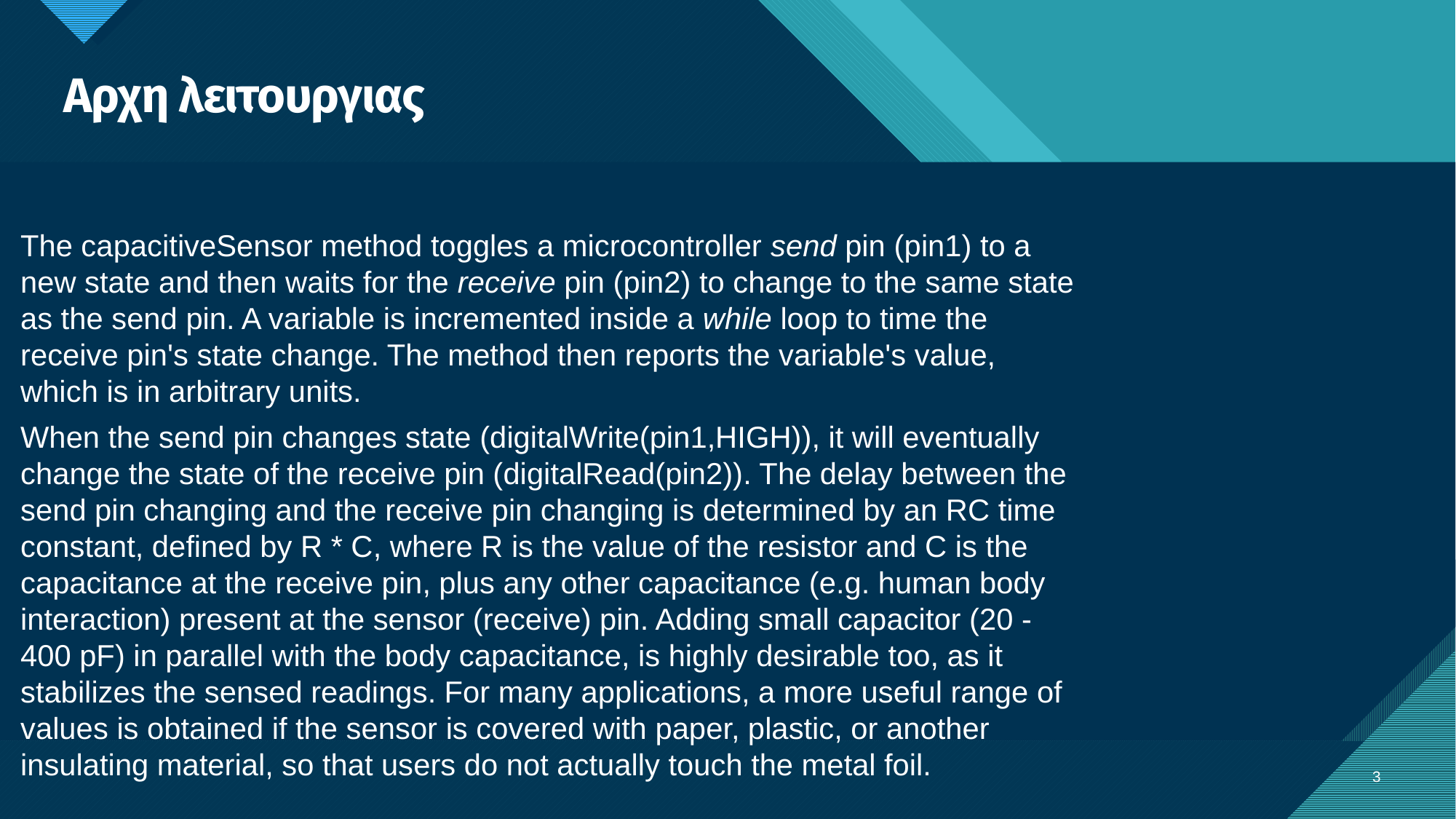

# Αρχη λειτουργιας
The capacitiveSensor method toggles a microcontroller send pin (pin1) to a new state and then waits for the receive pin (pin2) to change to the same state as the send pin. A variable is incremented inside a while loop to time the receive pin's state change. The method then reports the variable's value, which is in arbitrary units.
When the send pin changes state (digitalWrite(pin1,HIGH)), it will eventually change the state of the receive pin (digitalRead(pin2)). The delay between the send pin changing and the receive pin changing is determined by an RC time constant, defined by R * C, where R is the value of the resistor and C is the capacitance at the receive pin, plus any other capacitance (e.g. human body interaction) present at the sensor (receive) pin. Adding small capacitor (20 - 400 pF) in parallel with the body capacitance, is highly desirable too, as it stabilizes the sensed readings. For many applications, a more useful range of values is obtained if the sensor is covered with paper, plastic, or another insulating material, so that users do not actually touch the metal foil.

3